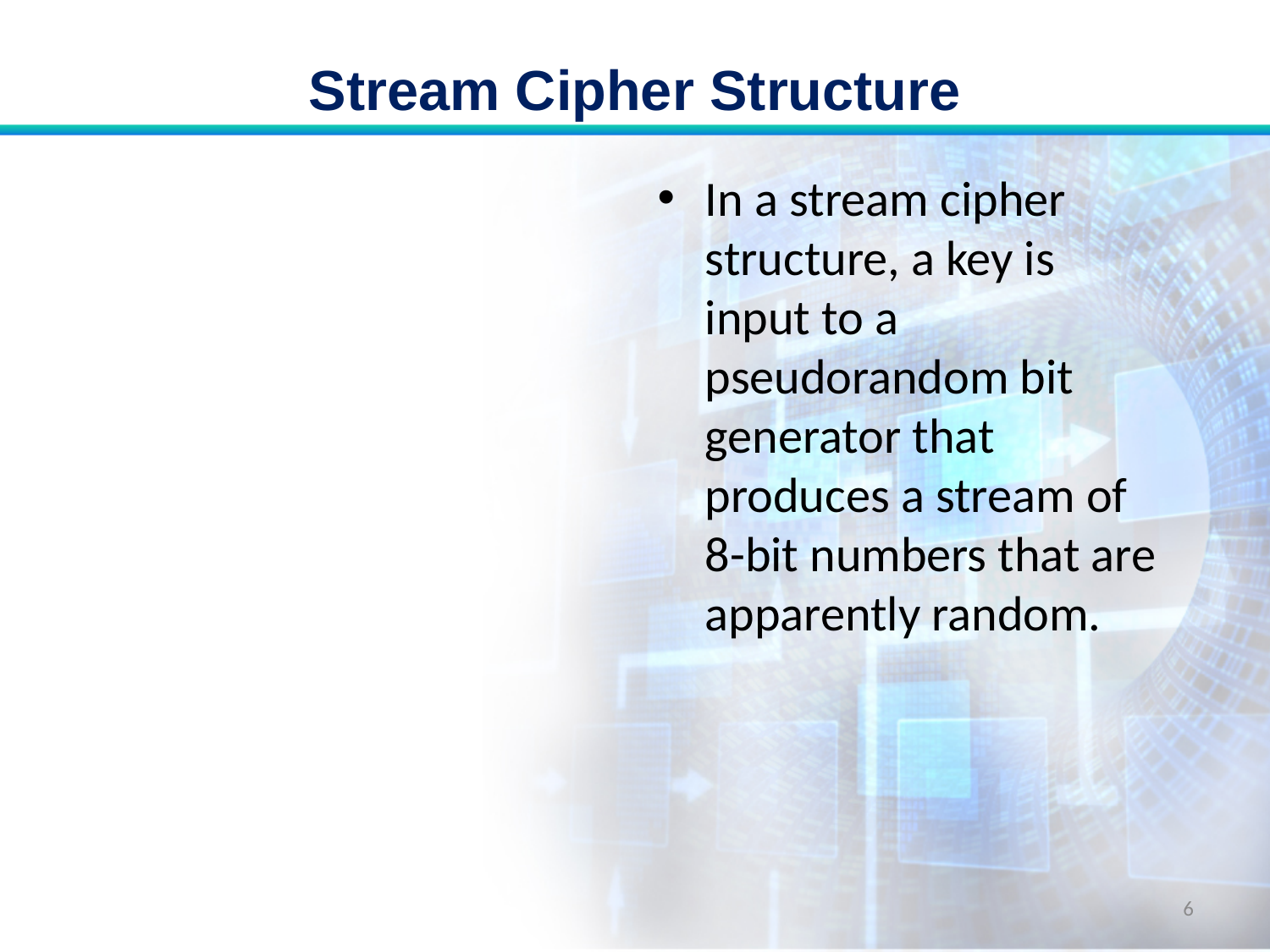

# Stream Cipher Structure
In a stream cipher structure, a key is input to a pseudorandom bit generator that produces a stream of 8-bit numbers that are apparently random.
6